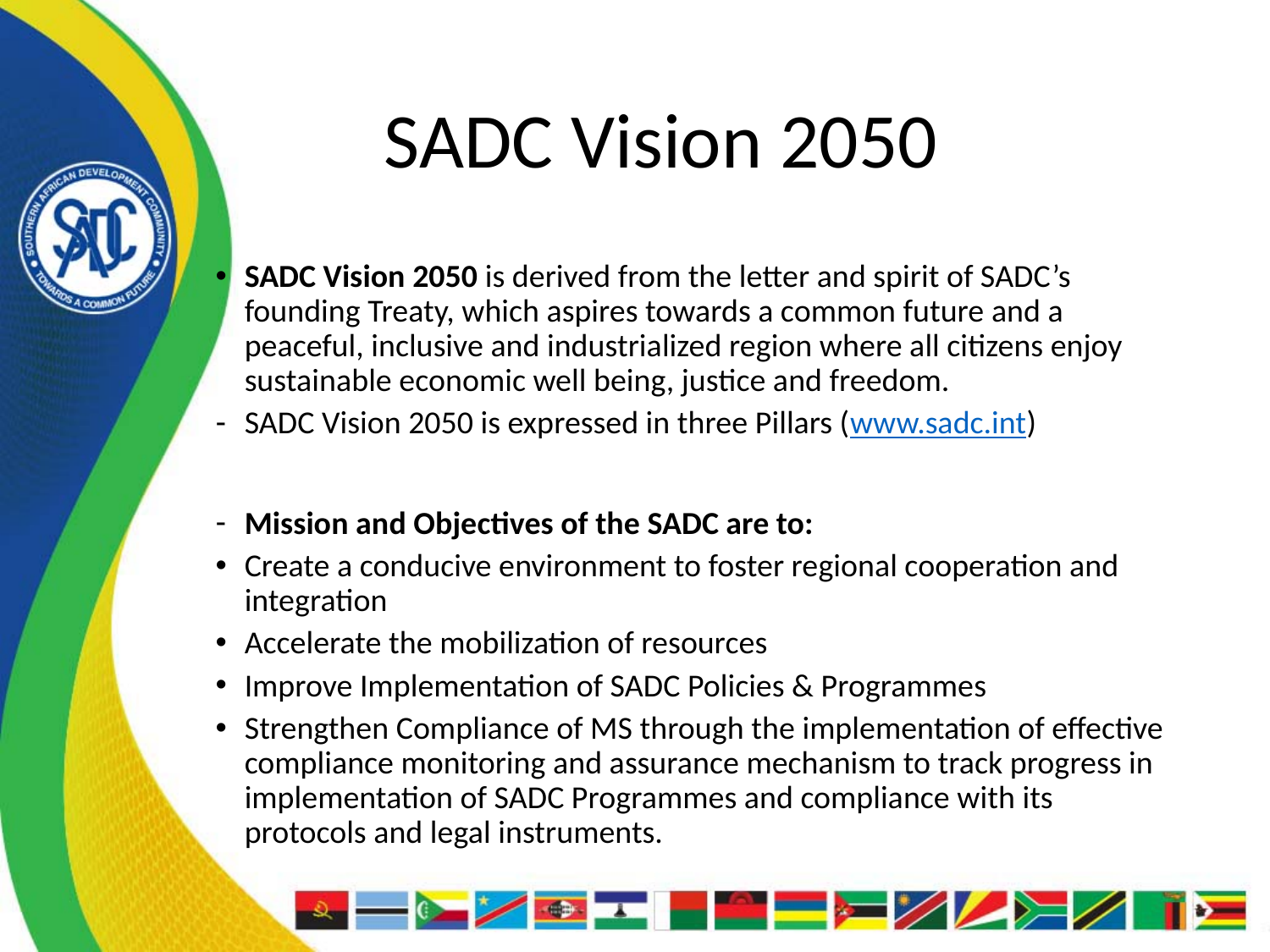

# SADC Vision 2050
SADC Vision 2050 is derived from the letter and spirit of SADC’s founding Treaty, which aspires towards a common future and a peaceful, inclusive and industrialized region where all citizens enjoy sustainable economic well being, justice and freedom.
SADC Vision 2050 is expressed in three Pillars (www.sadc.int)

Mission and Objectives of the SADC are to:
Create a conducive environment to foster regional cooperation and integration
Accelerate the mobilization of resources
Improve Implementation of SADC Policies & Programmes
Strengthen Compliance of MS through the implementation of effective compliance monitoring and assurance mechanism to track progress in implementation of SADC Programmes and compliance with its protocols and legal instruments.